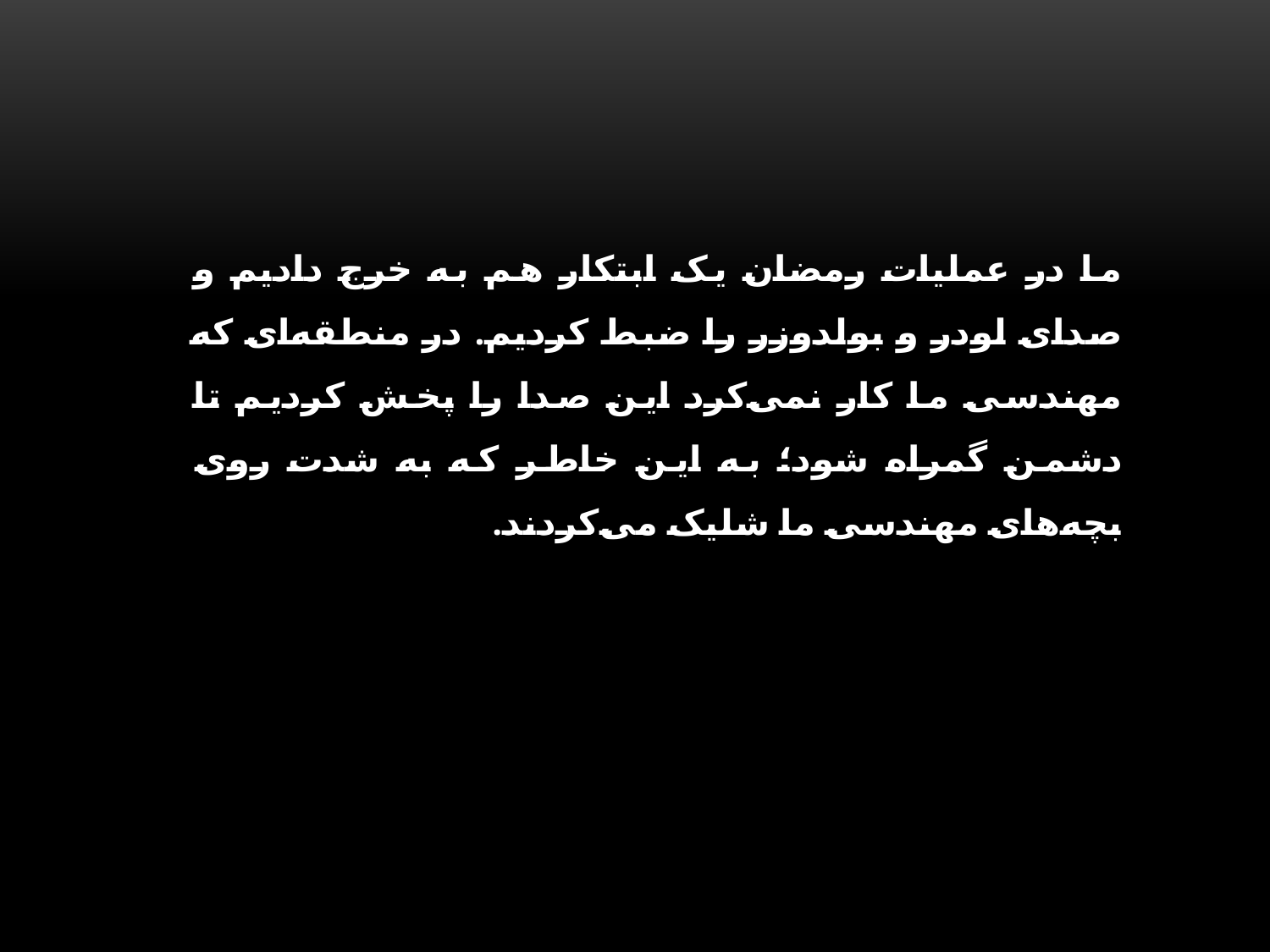

ما در عملیات رمضان یک ابتکار هم به خرج دادیم و صدای لودر و بولدوزر را ضبط کردیم. در منطقه‌ای که مهندسی ما کار نمی‌کرد این صدا را پخش کردیم تا دشمن گمراه شود؛ به این خاطر که به شدت روی بچه‌های مهندسی ما شلیک می‌کردند.